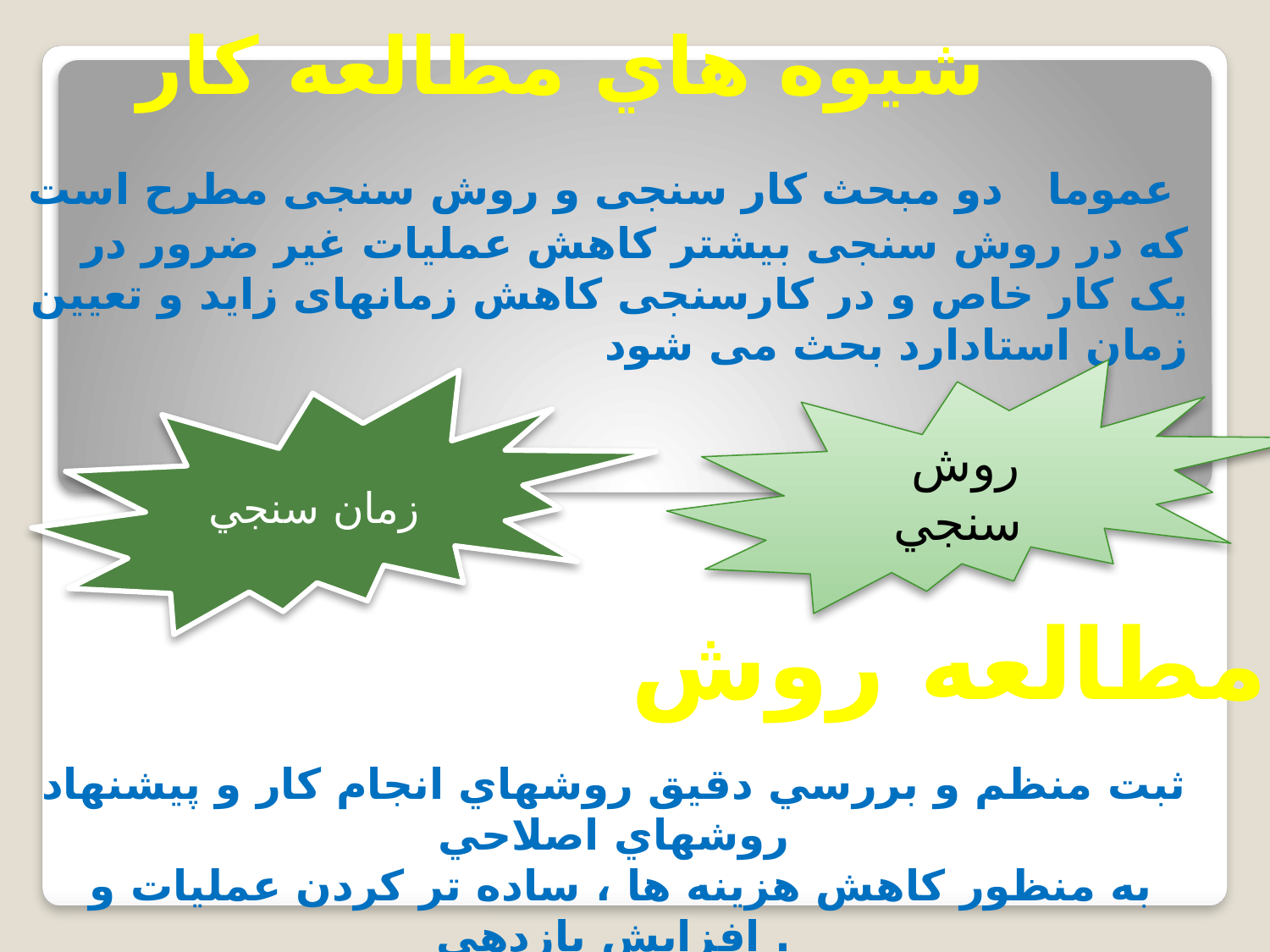

# شيوه هاي مطالعه كار
 عموما   دو مبحث کار سنجی و روش سنجی مطرح است که در روش سنجی بیشتر کاهش عملیات غیر ضرور در یک کار خاص و در کارسنجی کاهش زمانهای زاید و تعیین زمان استادارد بحث می شود

روش سنجي
زمان سنجي
                  مطالعه روش
ثبت منظم و بررسي دقيق روشهاي انجام كار و پيشنهاد روشهاي اصلاحي
 به منظور كاهش هزينه ها ، ساده تر كردن عمليات و افزايش بازدهي .